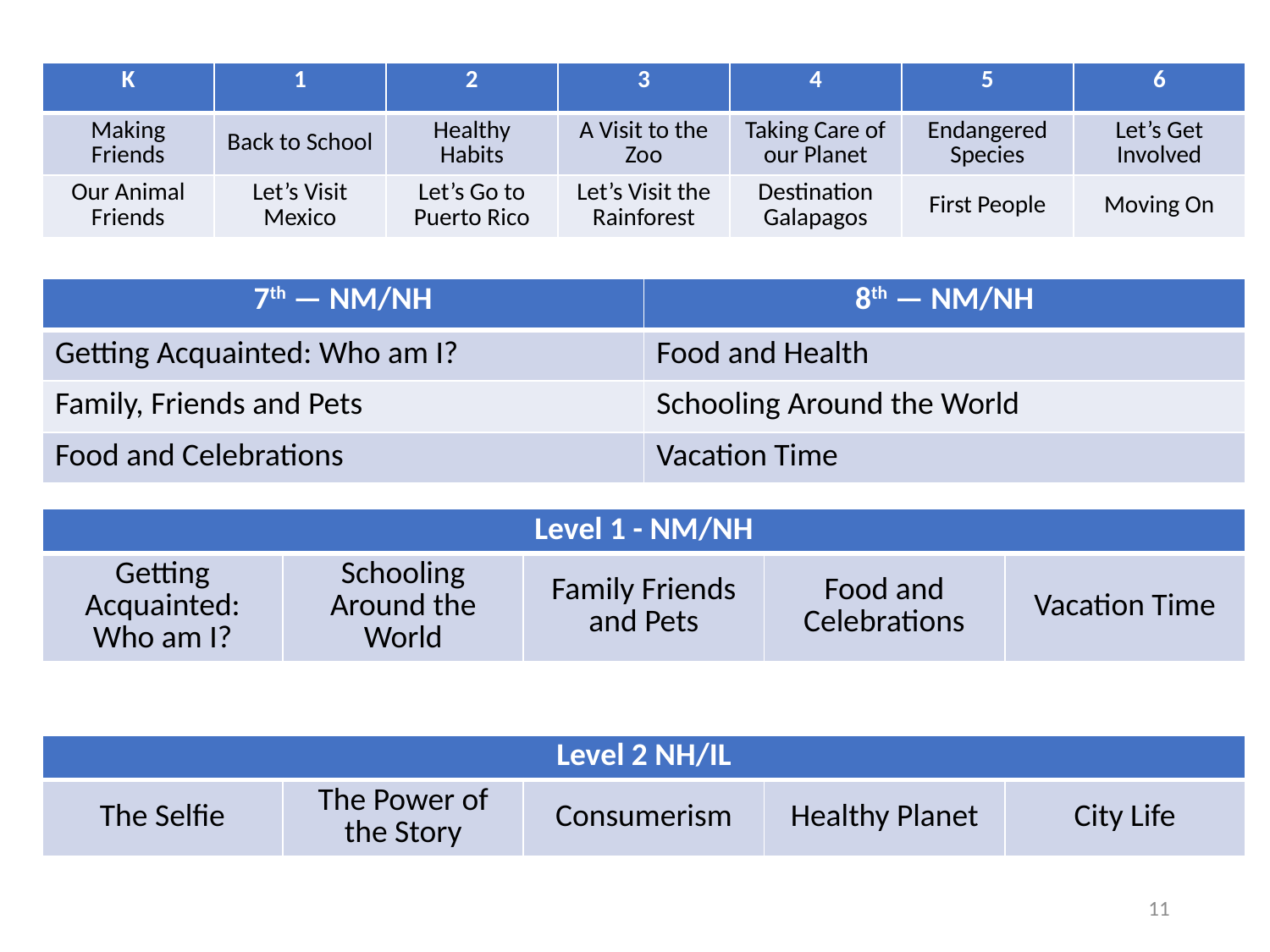

| K | 1 | 2 | 3 | 4 | 5 | 6 |
| --- | --- | --- | --- | --- | --- | --- |
| Making Friends | Back to School | Healthy Habits | A Visit to the Zoo | Taking Care of our Planet | Endangered Species | Let’s Get Involved |
| Our Animal Friends | Let’s Visit Mexico | Let’s Go to Puerto Rico | Let’s Visit the Rainforest | Destination Galapagos | First People | Moving On |
| 7th — NM/NH | 8th — NM/NH |
| --- | --- |
| Getting Acquainted: Who am I? | Food and Health |
| Family, Friends and Pets | Schooling Around the World |
| Food and Celebrations | Vacation Time |
| Level 1 - NM/NH |  |  |  |  |
| --- | --- | --- | --- | --- |
| Getting Acquainted: Who am I? | Schooling Around the World | Family Friends and Pets | Food and Celebrations | Vacation Time |
| Level 2 NH/IL |  |  |  |  |
| --- | --- | --- | --- | --- |
| The Selfie | The Power of the Story | Consumerism | Healthy Planet | City Life |
11